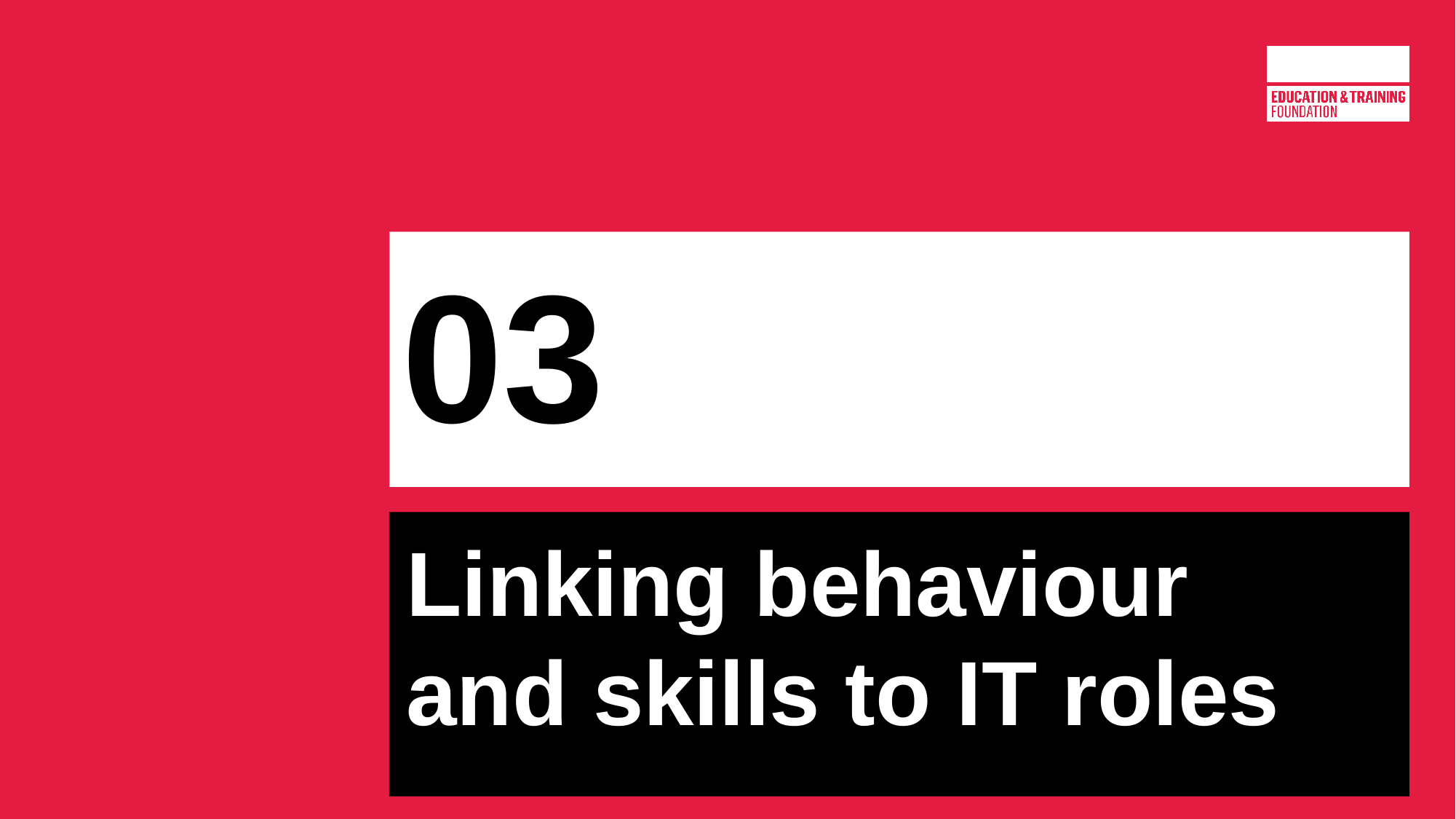

# 03
Linking behaviour and skills to IT roles